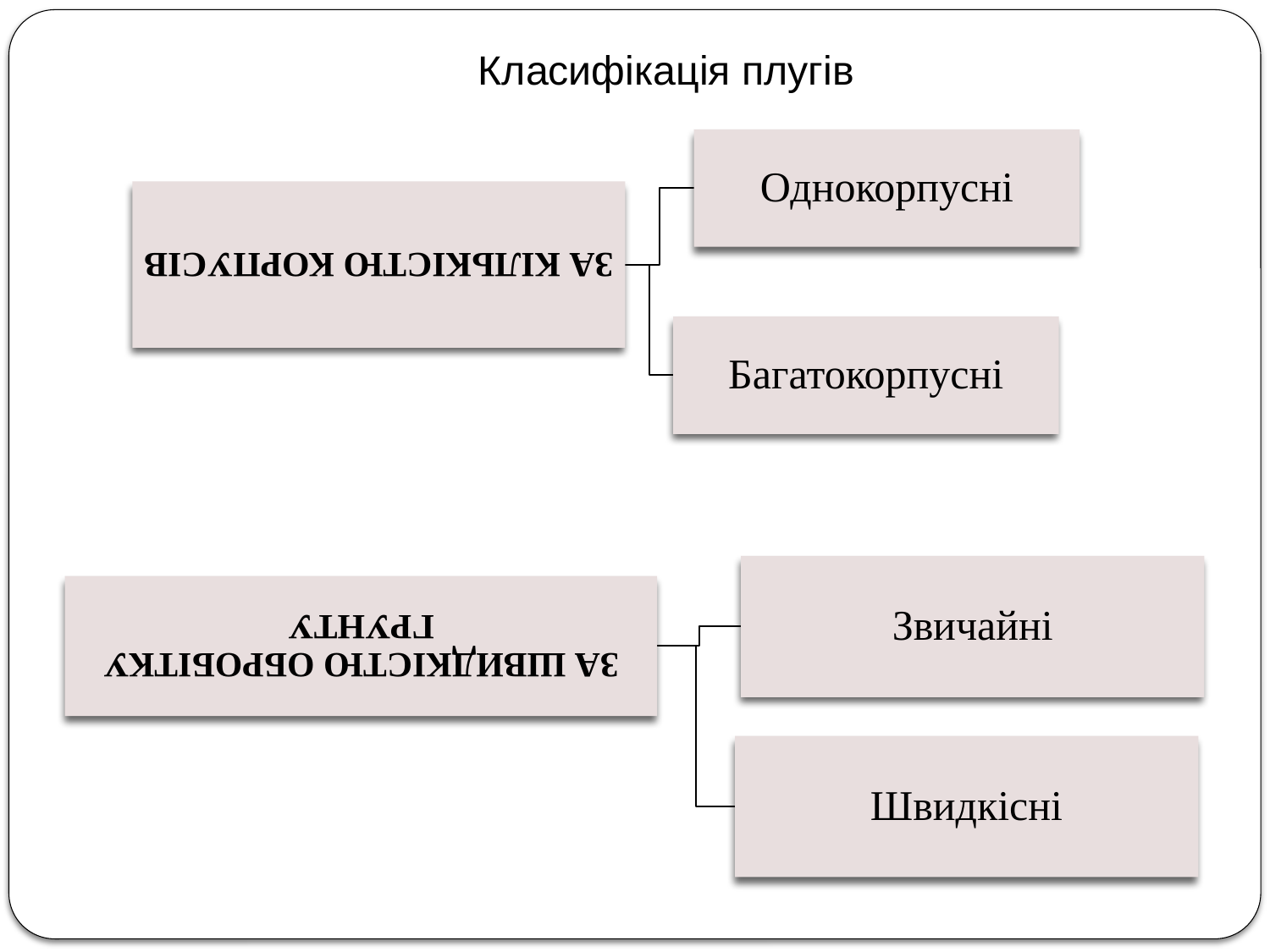

# Класифікація плугів

ЗА ШВИДКІСТЮ ОБРОБІТКУ ГРУНТУ
Звичайні
Швидкісні

ЗА КІЛЬКІСТЮ КОРПУСІВ
Однокорпусні
Багатокорпусні